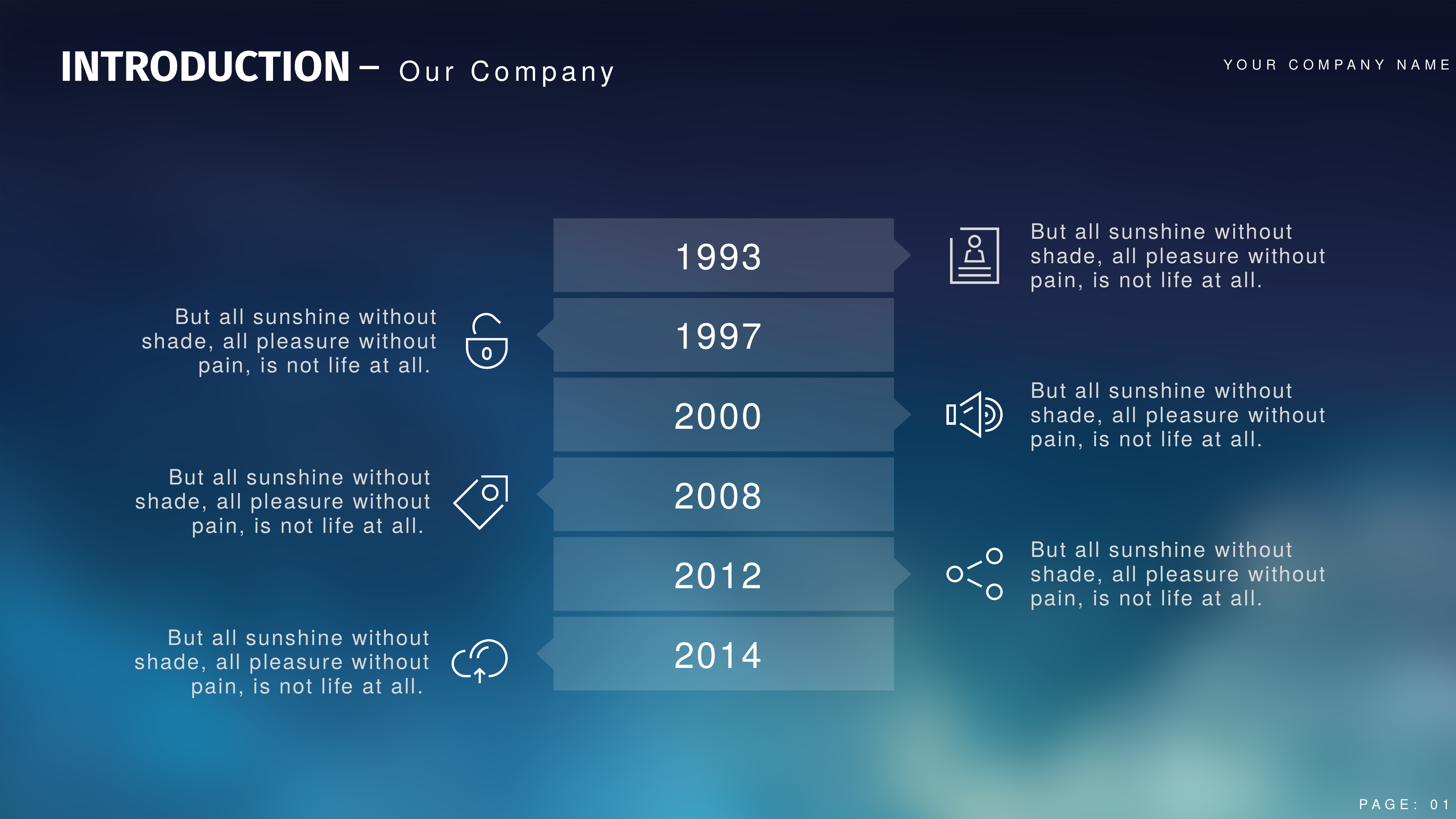

INTRODUCTION –  Our Company
YOUR COMPANY NAME
But all sunshine without shade, all pleasure without pain, is not life at all.

1993

1997
But all sunshine without shade, all pleasure without pain, is not life at all.

But all sunshine without shade, all pleasure without pain, is not life at all.

2000

2008
But all sunshine without shade, all pleasure without pain, is not life at all.

But all sunshine without shade, all pleasure without pain, is not life at all.

2012

2014
But all sunshine without shade, all pleasure without pain, is not life at all.

PAGE: 01